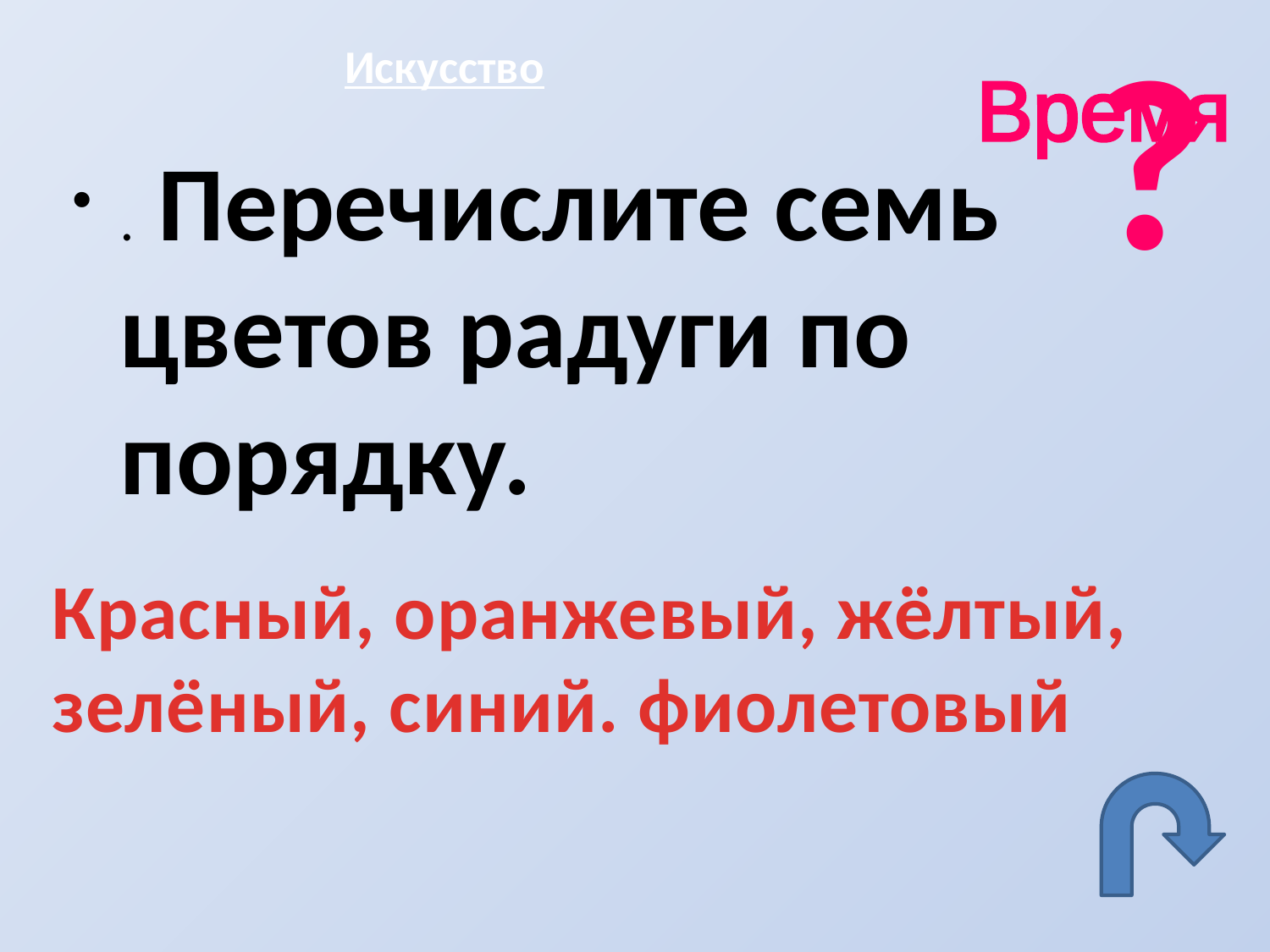

?
# Искусство
Время
. Перечислите семь цветов радуги по порядку.

Красный, оранжевый, жёлтый, зелёный, синий. фиолетовый